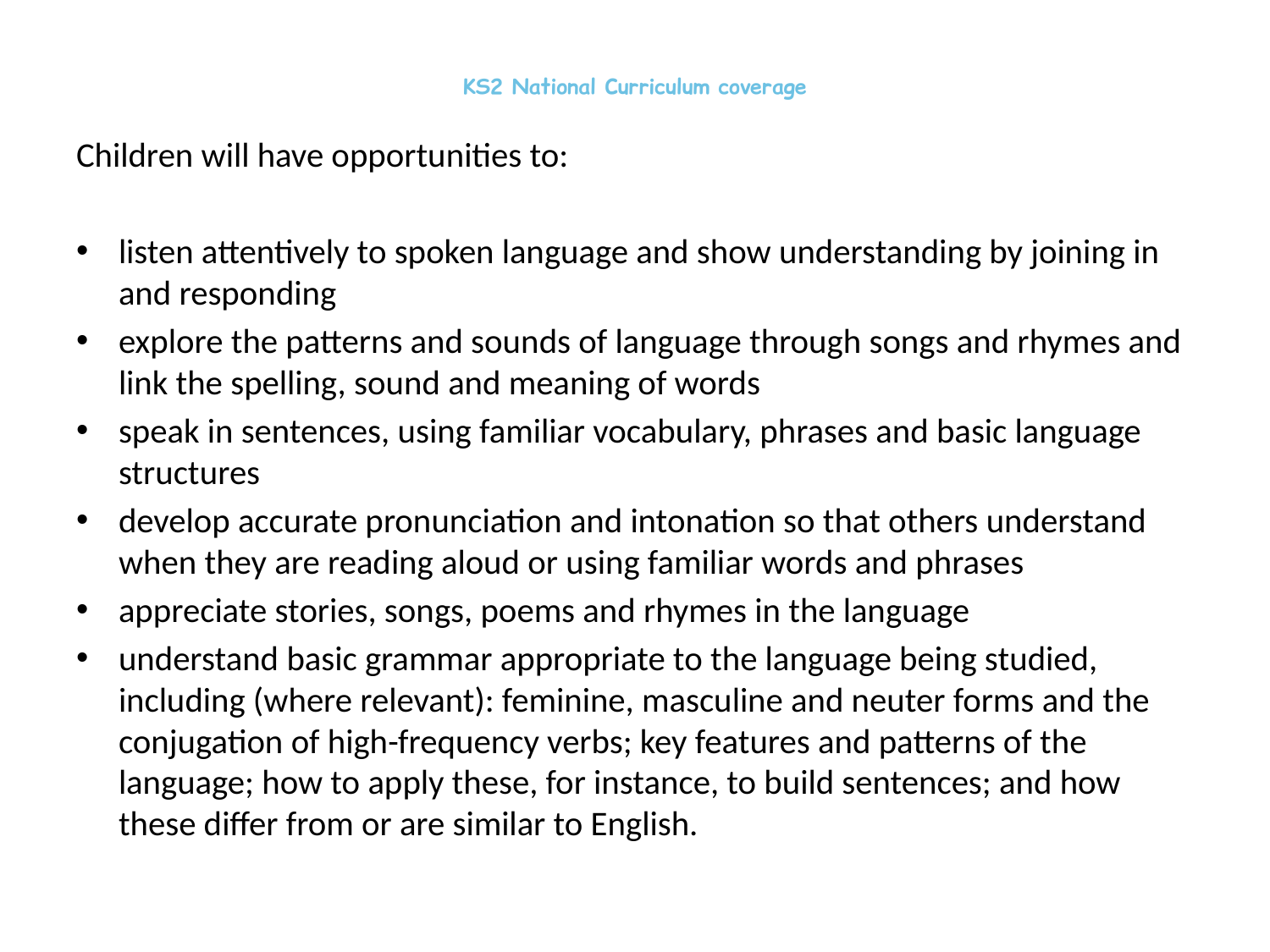

# KS2 National Curriculum coverage
Children will have opportunities to:

listen attentively to spoken language and show understanding by joining in and responding
explore the patterns and sounds of language through songs and rhymes and link the spelling, sound and meaning of words
speak in sentences, using familiar vocabulary, phrases and basic language structures
develop accurate pronunciation and intonation so that others understand when they are reading aloud or using familiar words and phrases
appreciate stories, songs, poems and rhymes in the language
understand basic grammar appropriate to the language being studied, including (where relevant): feminine, masculine and neuter forms and the conjugation of high-frequency verbs; key features and patterns of the language; how to apply these, for instance, to build sentences; and how these differ from or are similar to English.